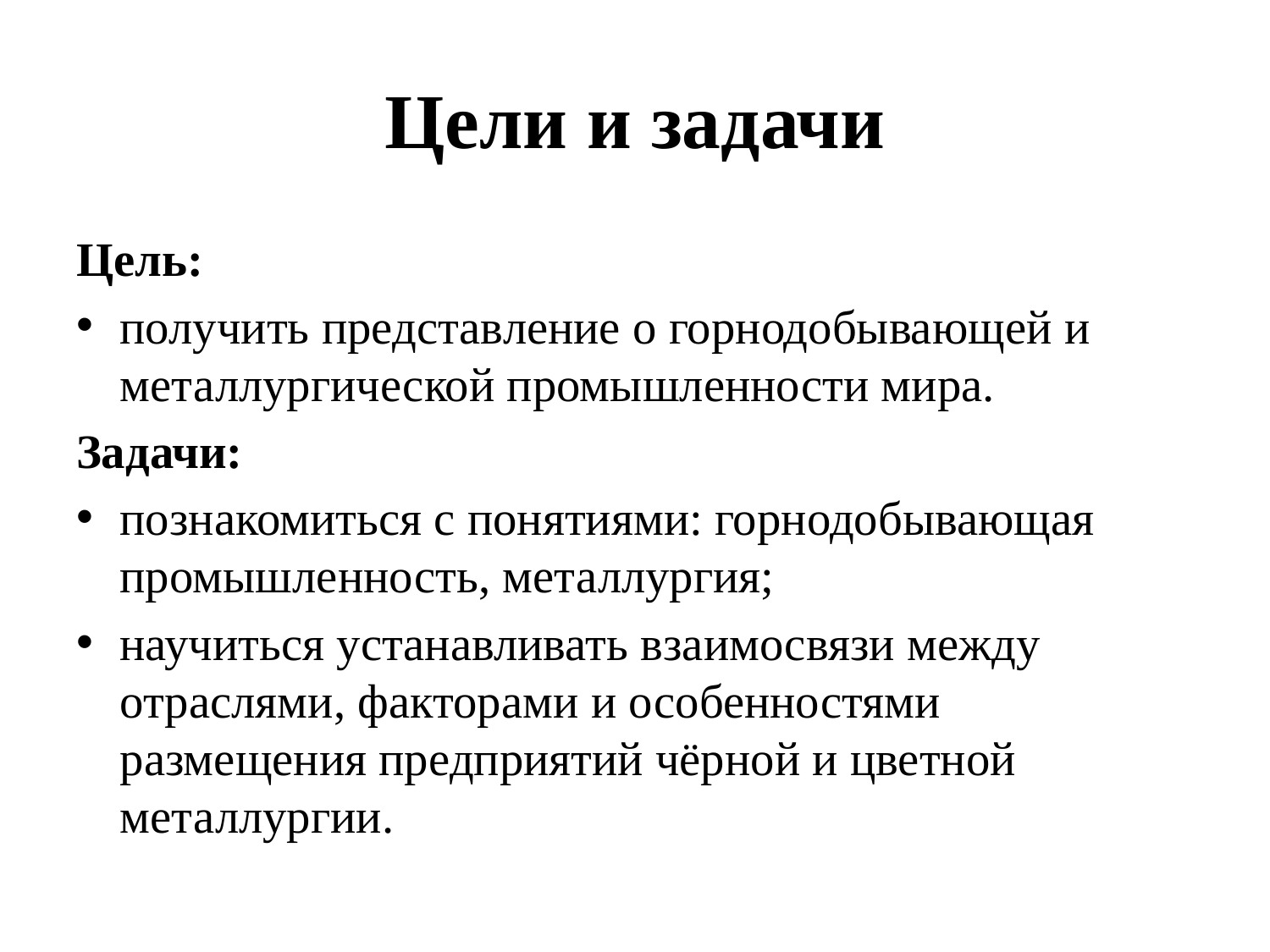

# Цели и задачи
Цель:
получить представление о горнодобывающей и металлургической промышленности мира.
Задачи:
познакомиться с понятиями: горнодобывающая промышленность, металлургия;
научиться устанавливать взаимосвязи между отраслями, факторами и особенностями размещения предприятий чёрной и цветной металлургии.